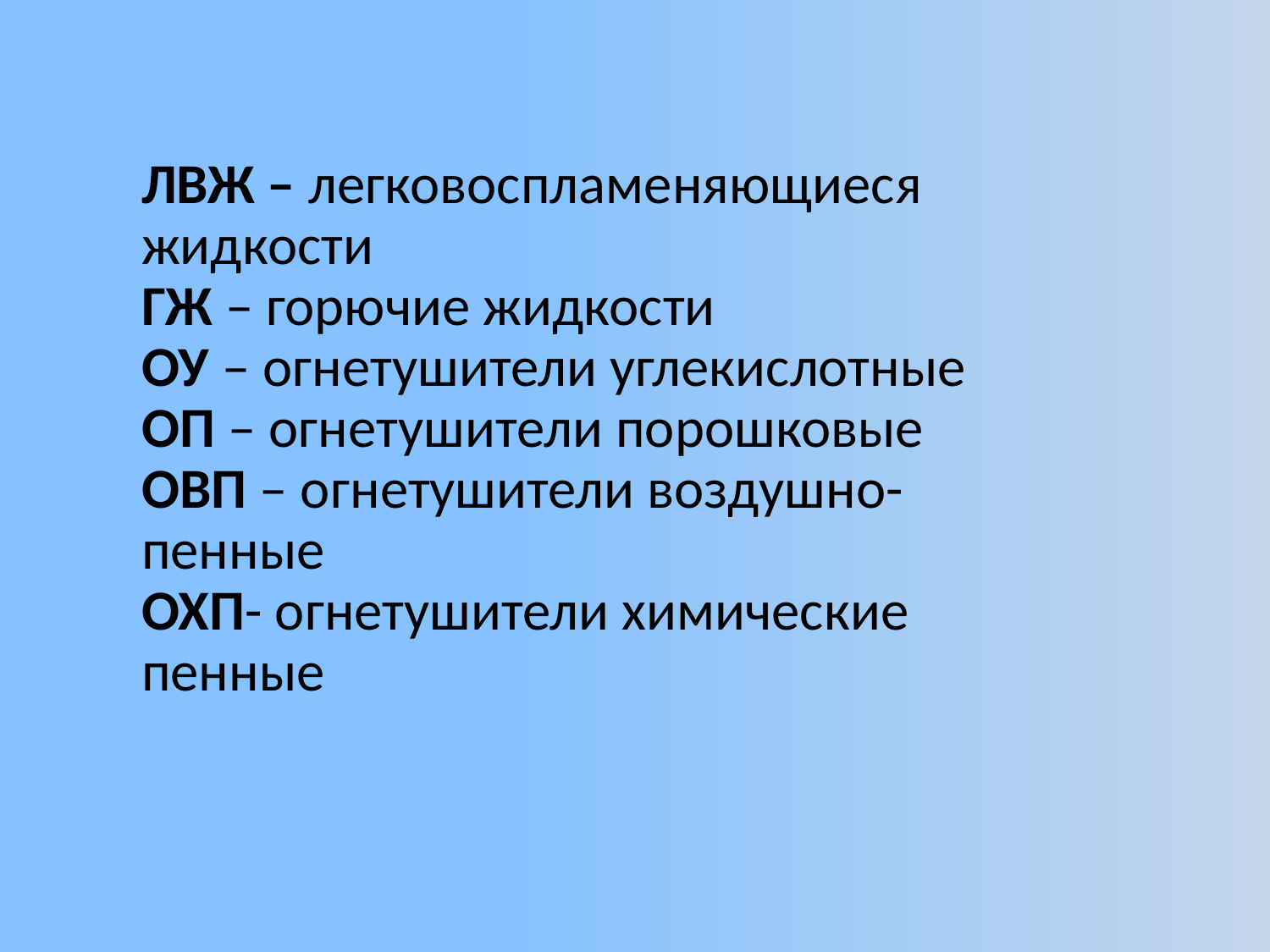

ЛВЖ – легковоспламеняющиеся жидкости
ГЖ – горючие жидкости
ОУ – огнетушители углекислотные
ОП – огнетушители порошковые
ОВП – огнетушители воздушно-пенные
ОХП- огнетушители химические пенные